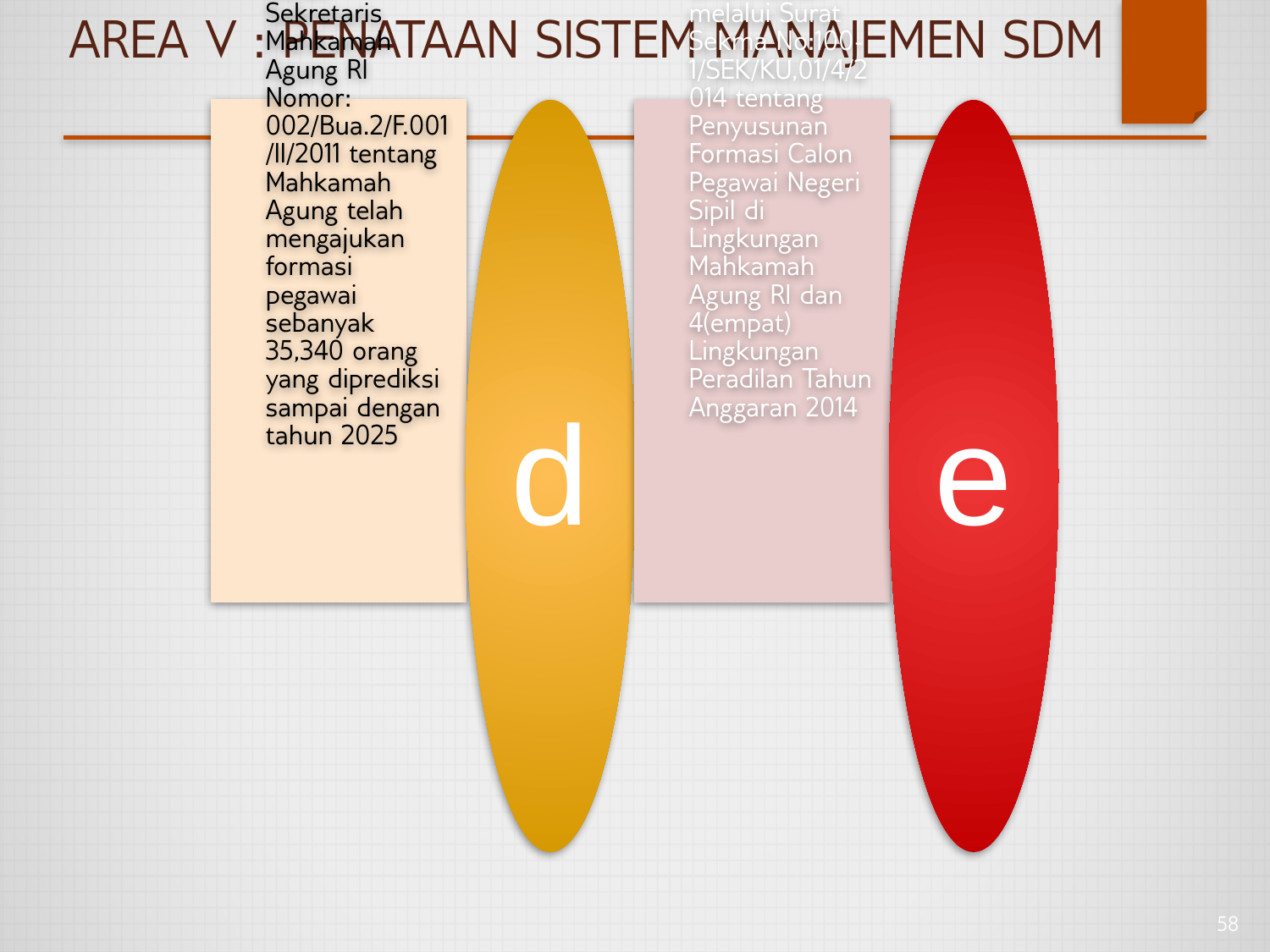

# AREA V : PENATAAN SISTEM MANAJEMEN SDM
d
e
58